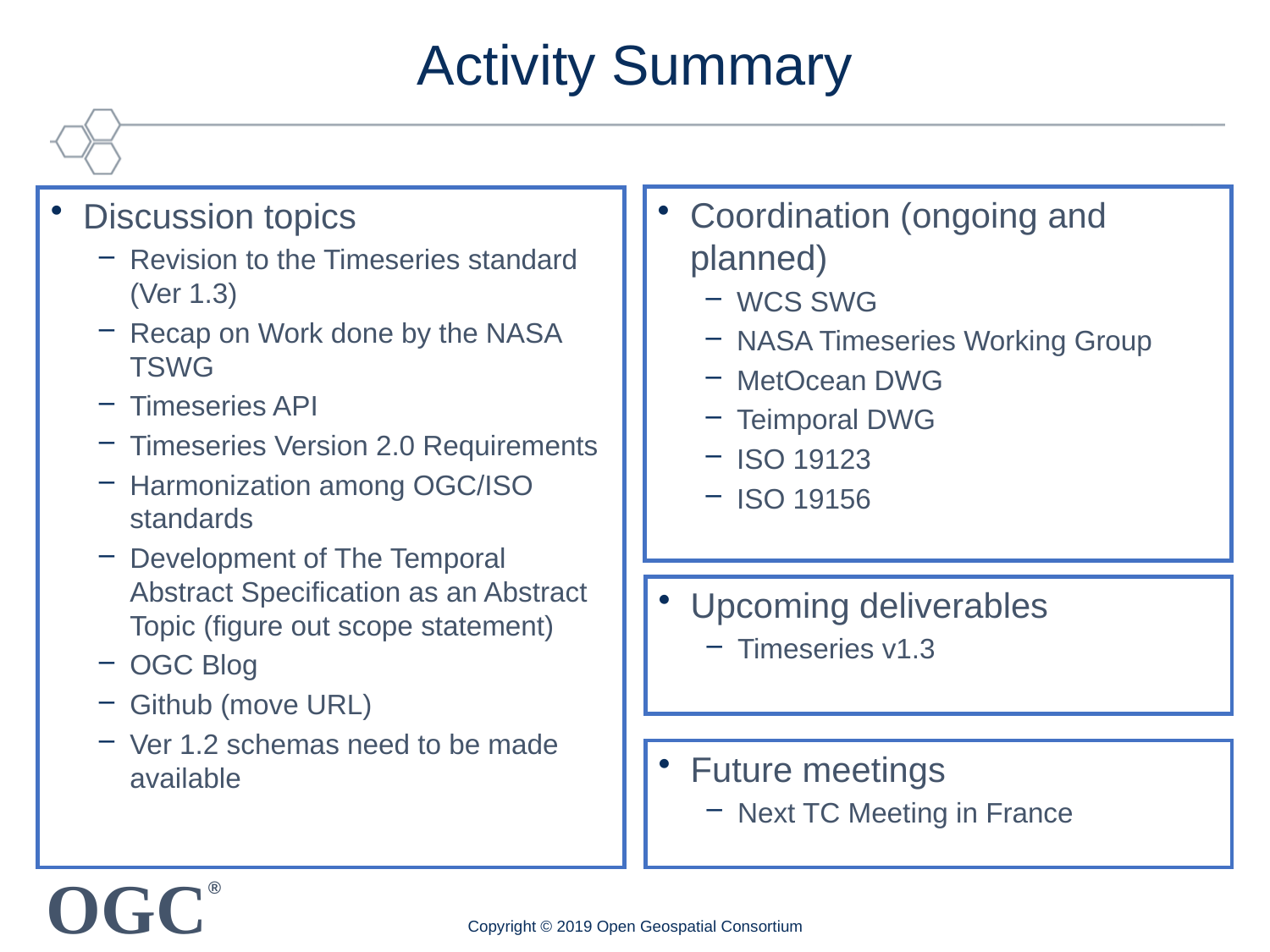

# Activity Summary
Coordination (ongoing and planned)
WCS SWG
NASA Timeseries Working Group
MetOcean DWG
Teimporal DWG
ISO 19123
ISO 19156
Discussion topics
Revision to the Timeseries standard (Ver 1.3)
Recap on Work done by the NASA TSWG
Timeseries API
Timeseries Version 2.0 Requirements
Harmonization among OGC/ISO standards
Development of The Temporal Abstract Specification as an Abstract Topic (figure out scope statement)
OGC Blog
Github (move URL)
Ver 1.2 schemas need to be made available
Upcoming deliverables
Timeseries v1.3
Future meetings
Next TC Meeting in France
Copyright © 2019 Open Geospatial Consortium